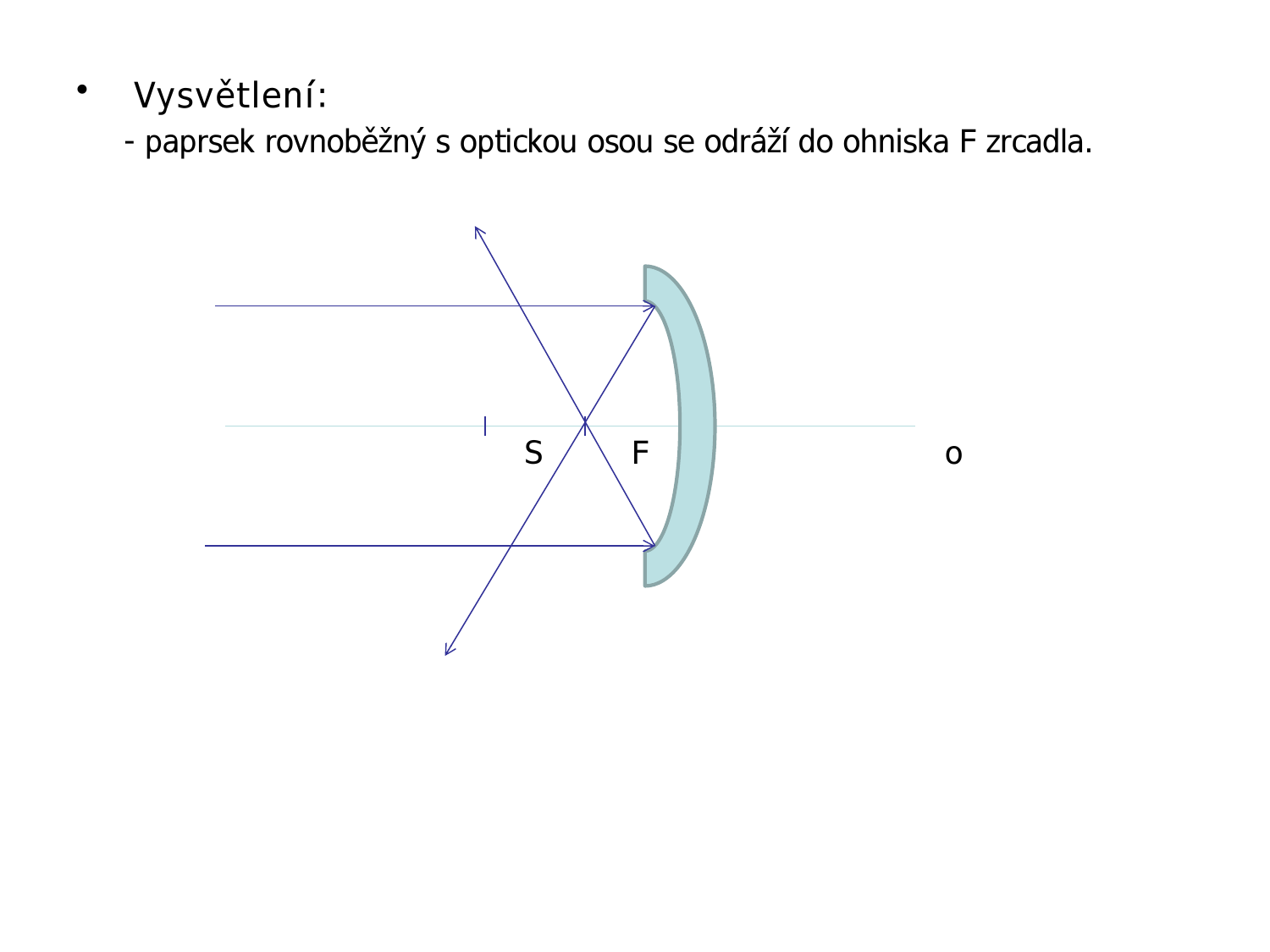

Vysvětlení:
	- paprsek rovnoběžný s optickou osou se odráží do ohniska F zrcadla.

				  S	F		      o